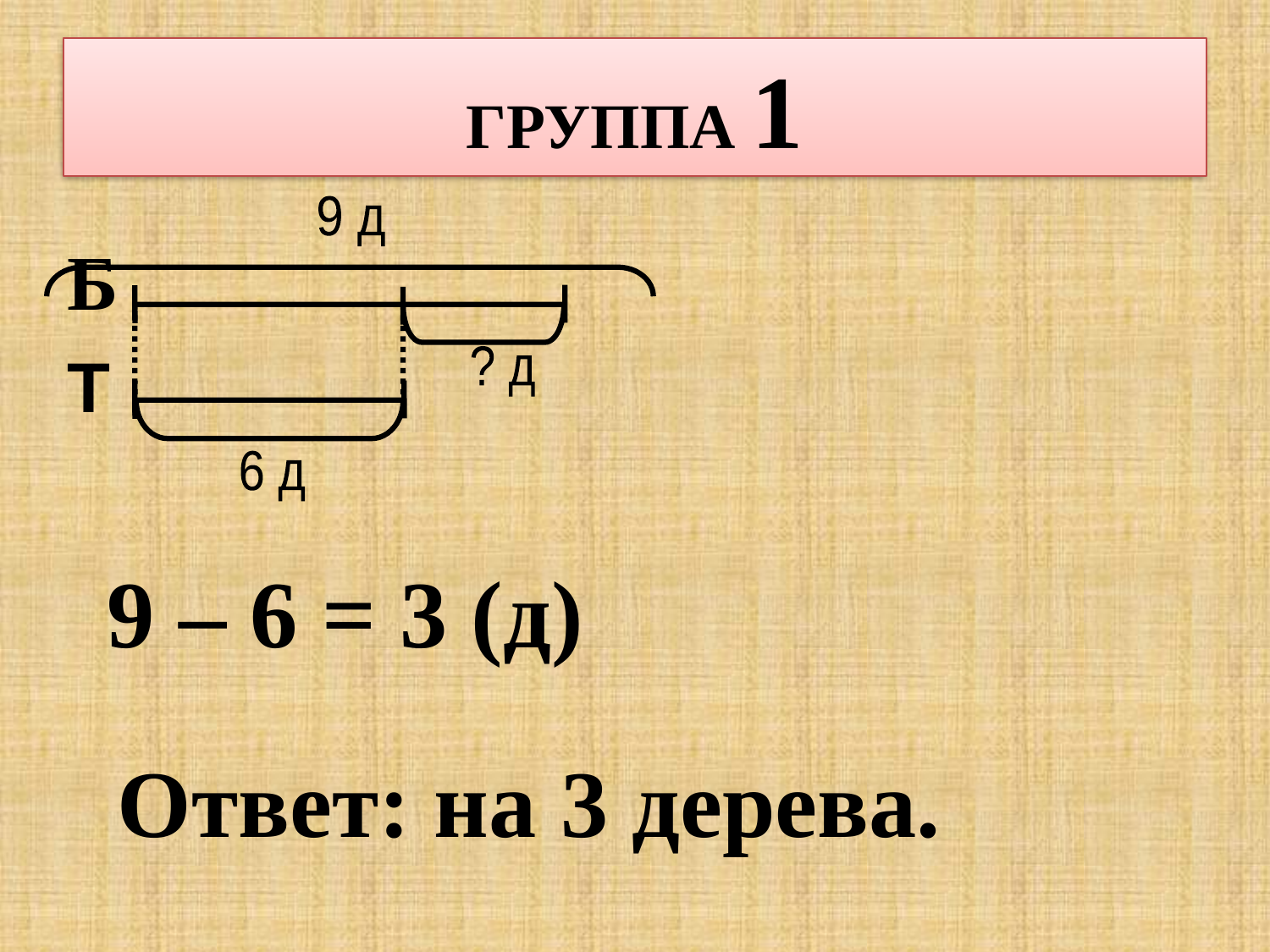

# ГРУППА 1
9 д

? д
6 д
Б
Т
9 – 6 = 3 (д)
Ответ: на 3 дерева.